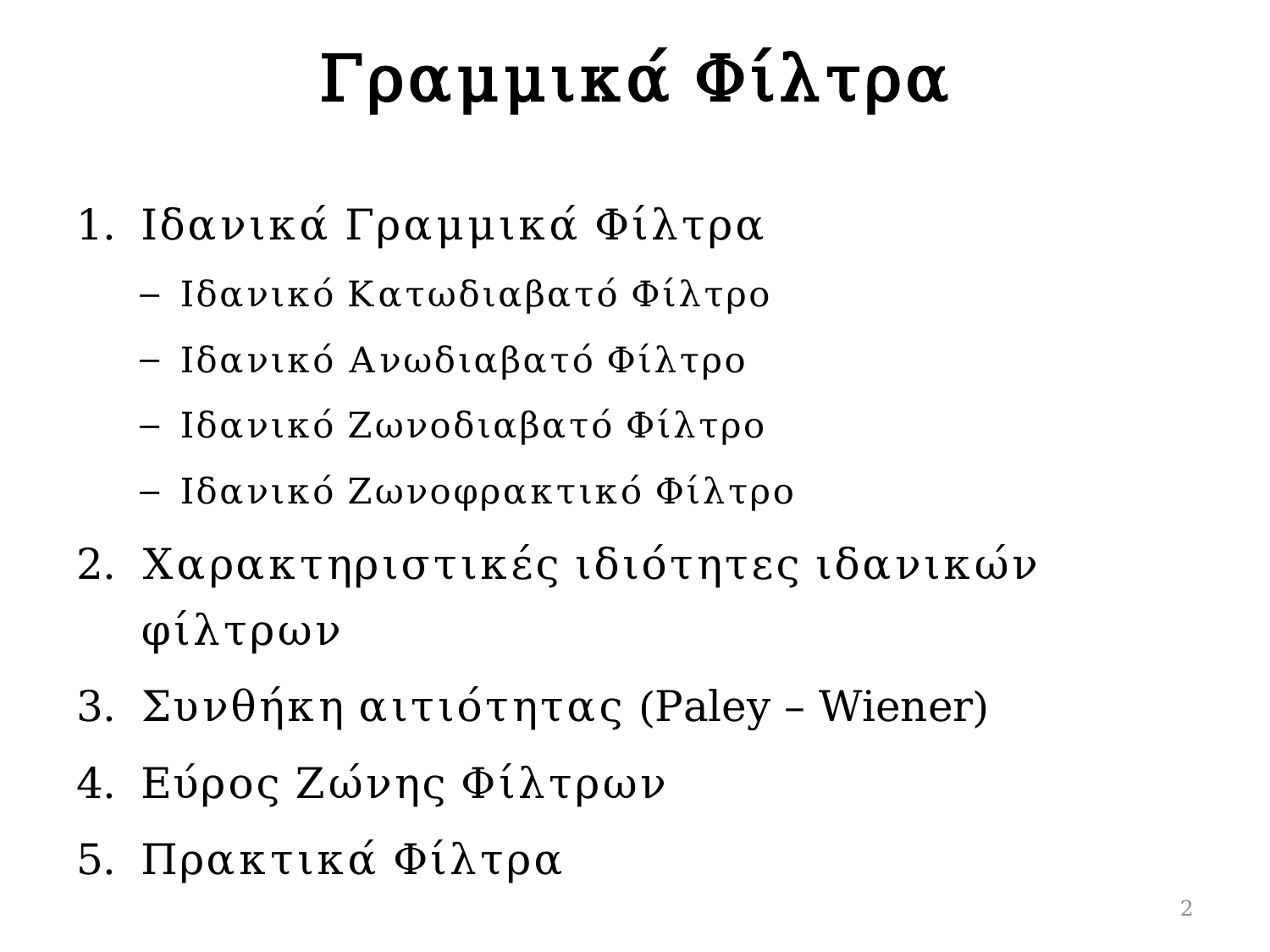

# Γραμμικά Φίλτρα
Ιδανικά Γραμμικά Φίλτρα
Ιδανικό Κατωδιαβατό Φίλτρο
Ιδανικό Ανωδιαβατό Φίλτρο
Ιδανικό Ζωνοδιαβατό Φίλτρο
Ιδανικό Ζωνοφρακτικό Φίλτρο
Χαρακτηριστικές ιδιότητες ιδανικών φίλτρων
Συνθήκη αιτιότητας (Paley – Wiener)
Εύρος Ζώνης Φίλτρων
Πρακτικά Φίλτρα
2